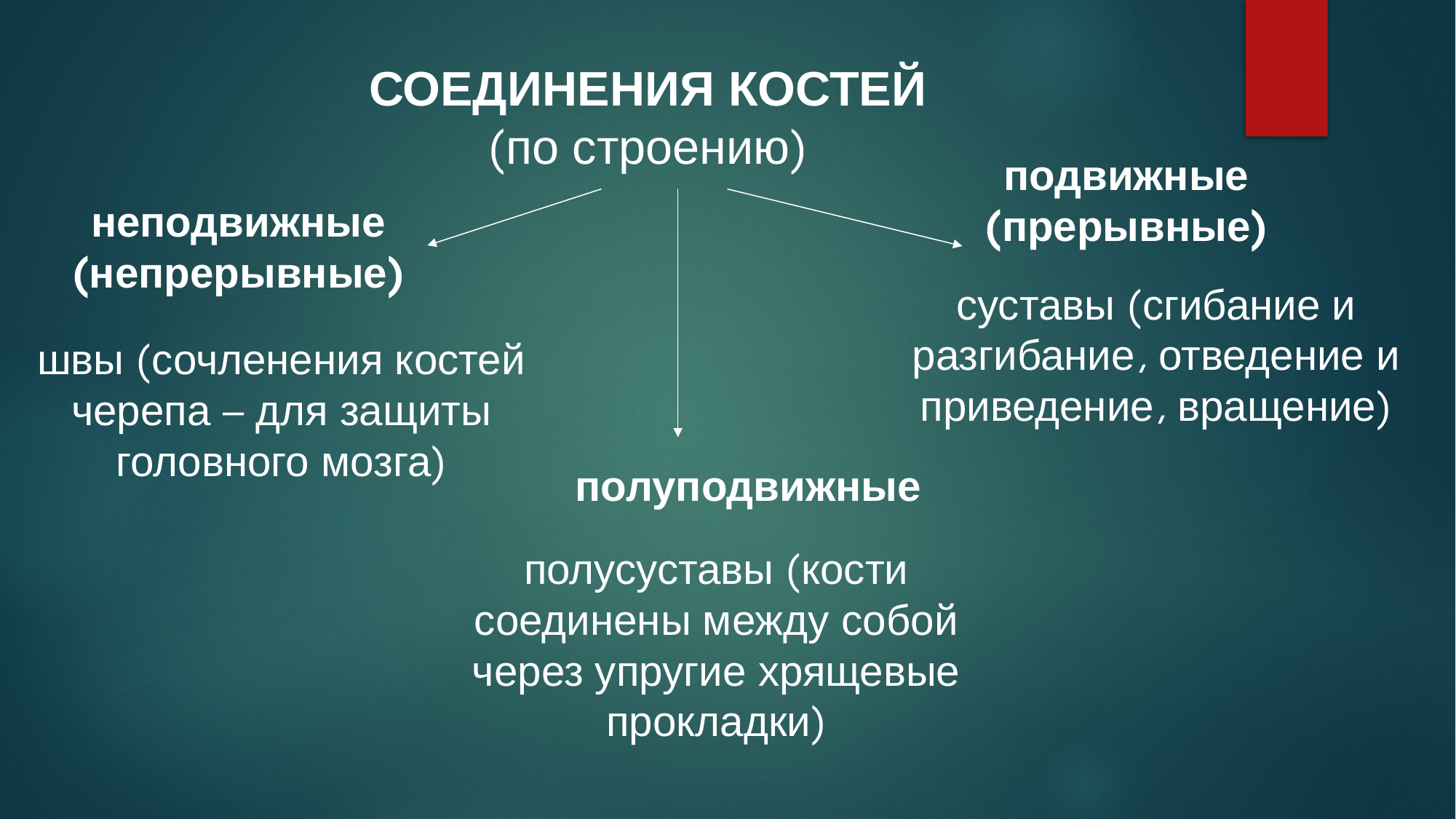

СОЕДИНЕНИЯ КОСТЕЙ
(по строению)
подвижные (прерывные)
неподвижные (непрерывные)
суставы (сгибание и разгибание, отведение и приведение, вращение)
швы (сочленения костей черепа – для защиты головного мозга)
полуподвижные
полусуставы (кости соединены между собой через упругие хрящевые прокладки)